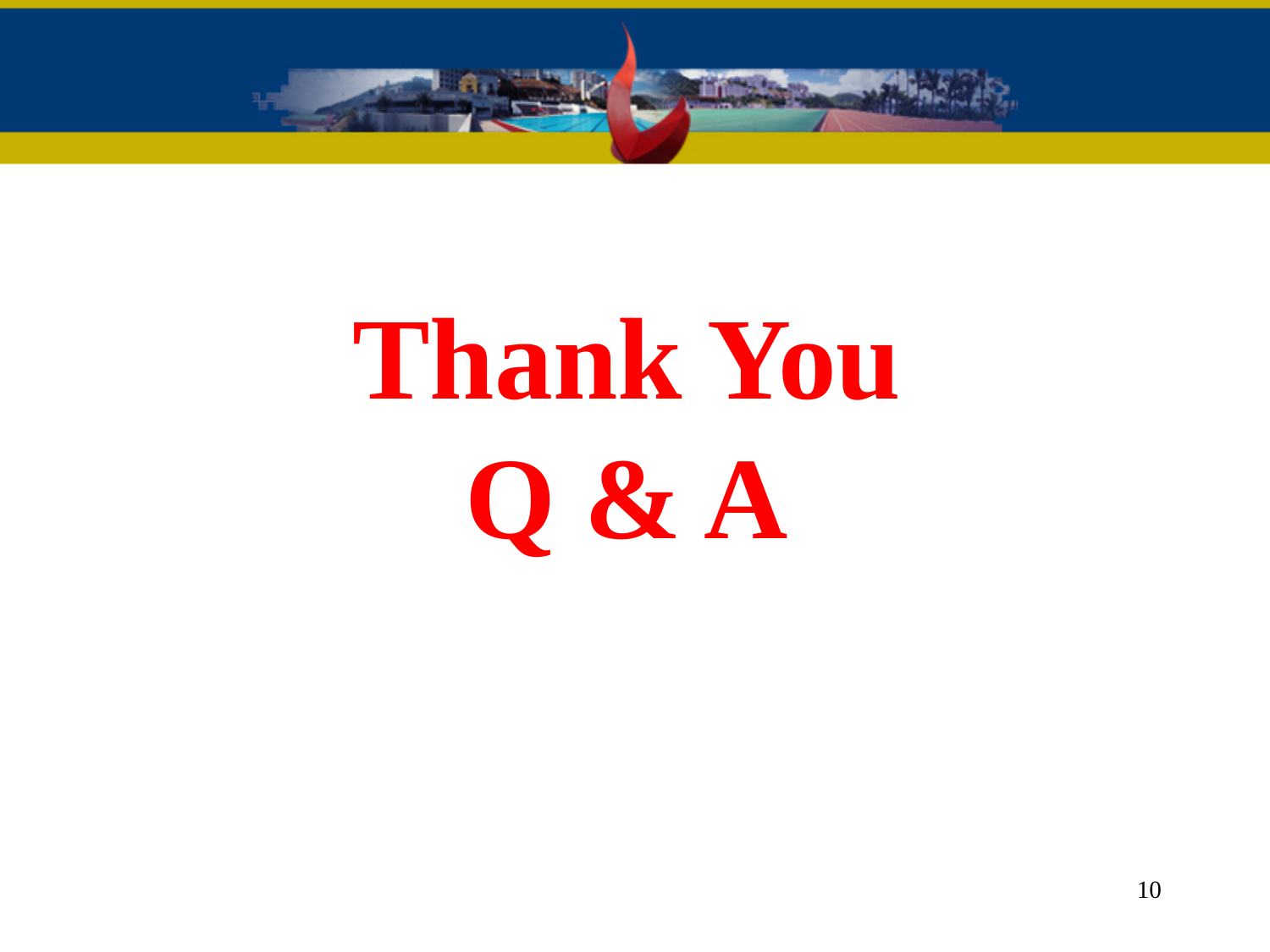

#

Thank You
Q & A

10